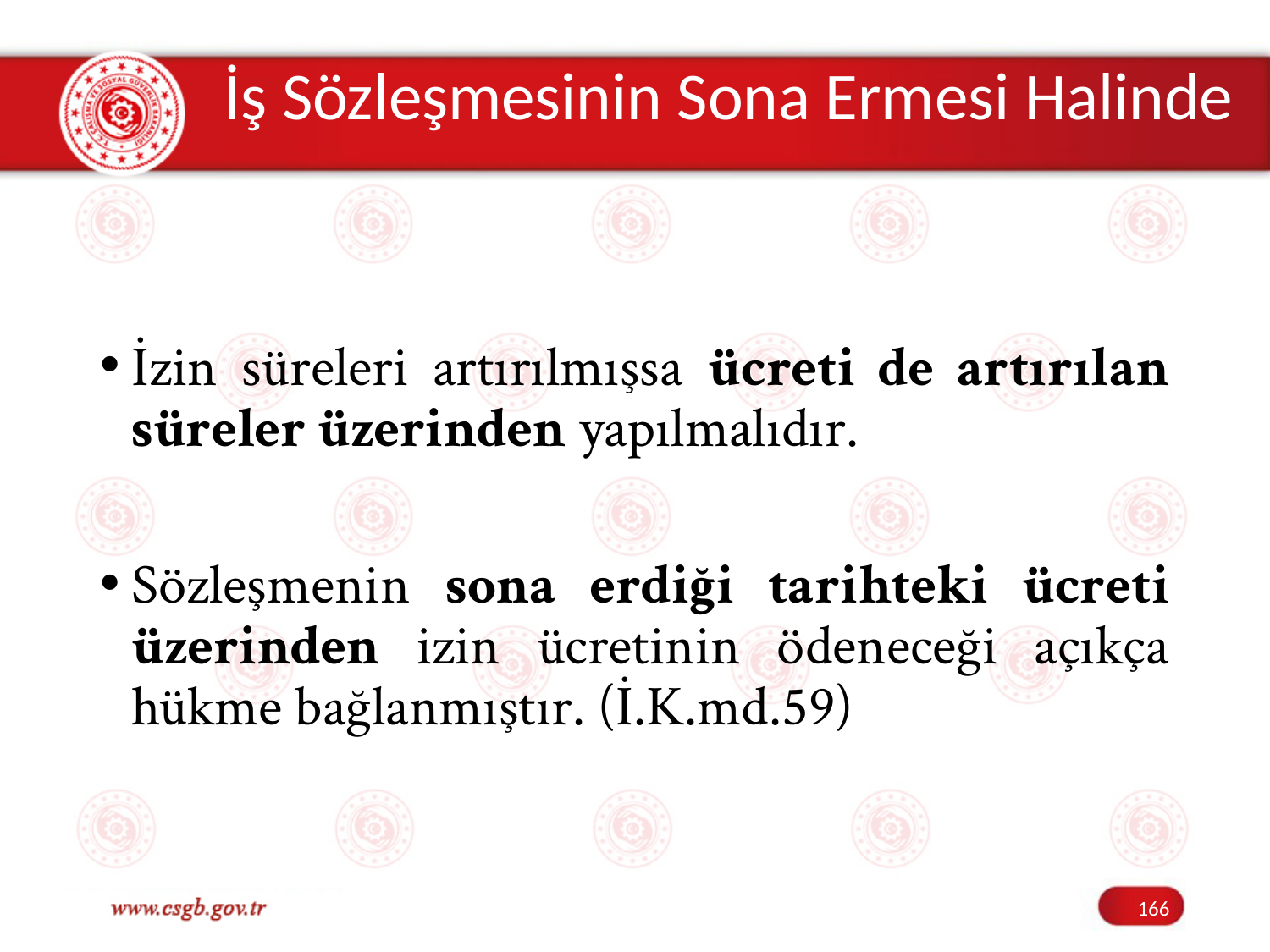

# İş Sözleşmesinin Sona Ermesi Halinde

İzin süreleri artırılmışsa ücreti de artırılan süreler üzerinden yapılmalıdır.

Sözleşmenin sona erdiği tarihteki ücreti üzerinden izin ücretinin ödeneceği açıkça hükme bağlanmıştır. (İ.K.md.59)

166